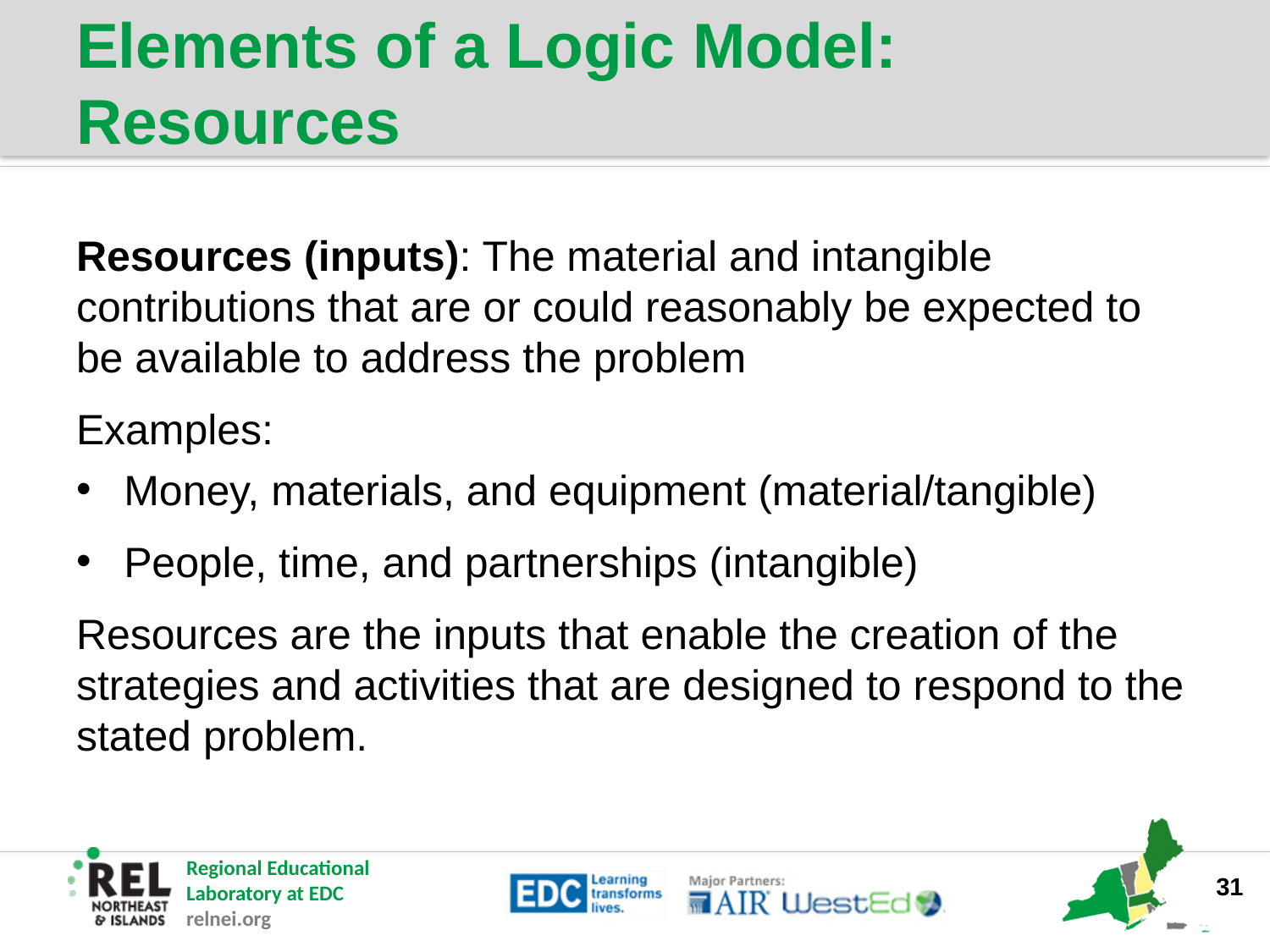

# Elements of a Logic Model: Resources
Resources (inputs): The material and intangible contributions that are or could reasonably be expected to be available to address the problem
Examples:
Money, materials, and equipment (material/tangible)
People, time, and partnerships (intangible)
Resources are the inputs that enable the creation of the strategies and activities that are designed to respond to the stated problem.

31